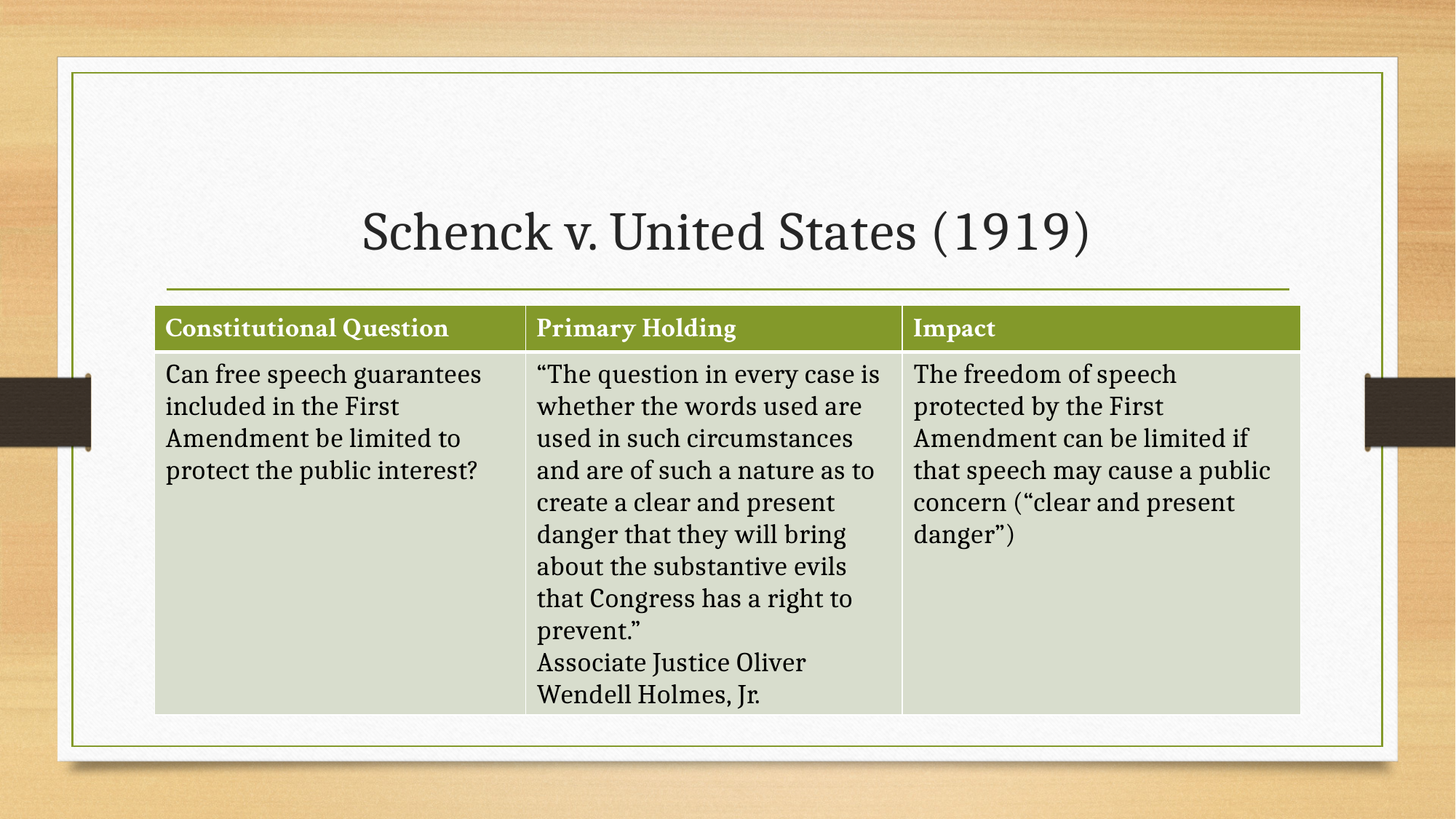

# Schenck v. United States (1919)
| Constitutional Question | Primary Holding | Impact |
| --- | --- | --- |
| Can free speech guarantees included in the First Amendment be limited to protect the public interest? | “The question in every case is whether the words used are used in such circumstances and are of such a nature as to create a clear and present danger that they will bring about the substantive evils that Congress has a right to prevent.” Associate Justice Oliver Wendell Holmes, Jr. | The freedom of speech protected by the First Amendment can be limited if that speech may cause a public concern (“clear and present danger”) |